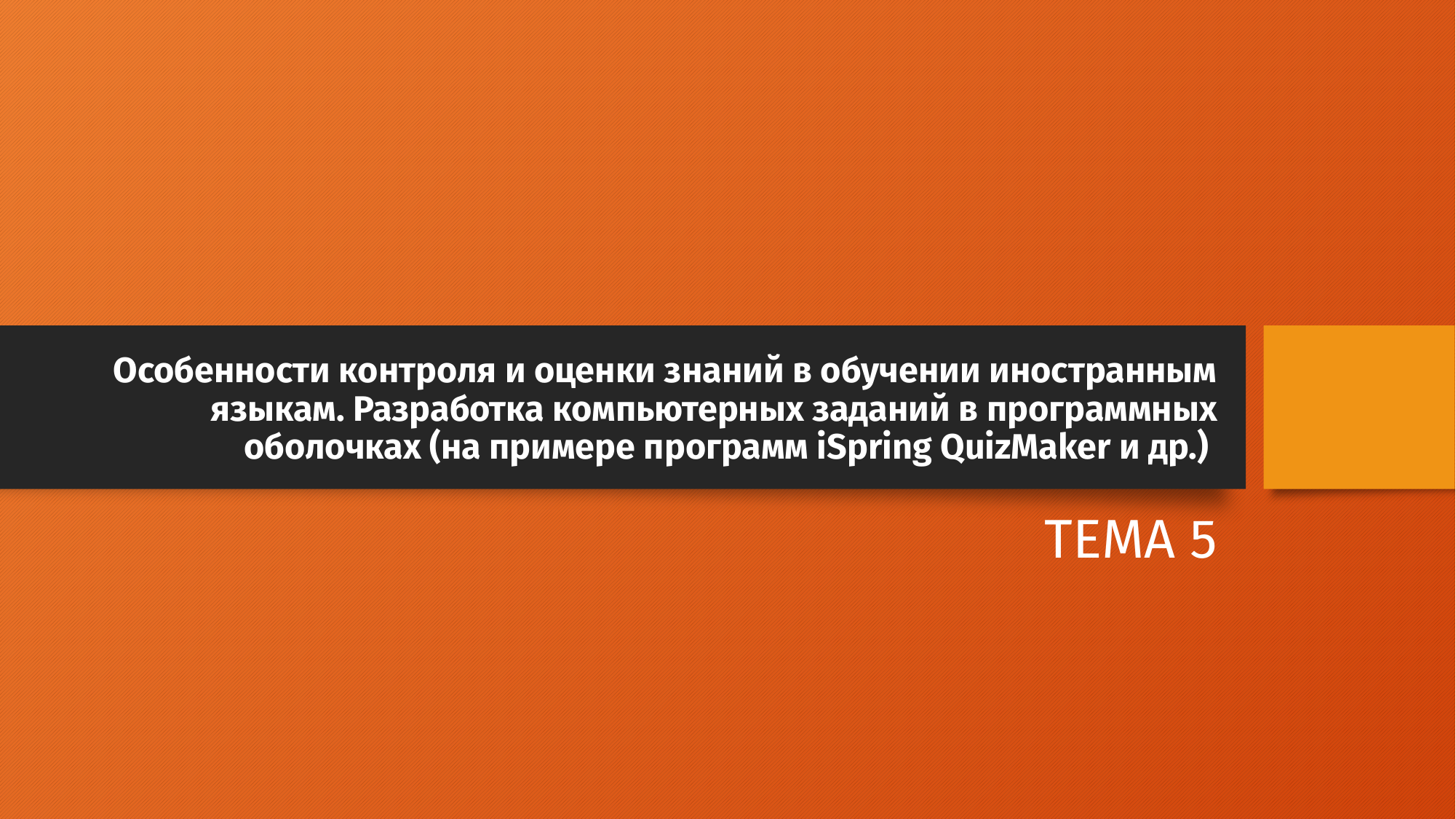

# Особенности контроля и оценки знаний в обучении иностранным языкам. Разработка компьютерных заданий в программных оболочках (на примере программ iSpring QuizMaker и др.)
ТЕМА 5